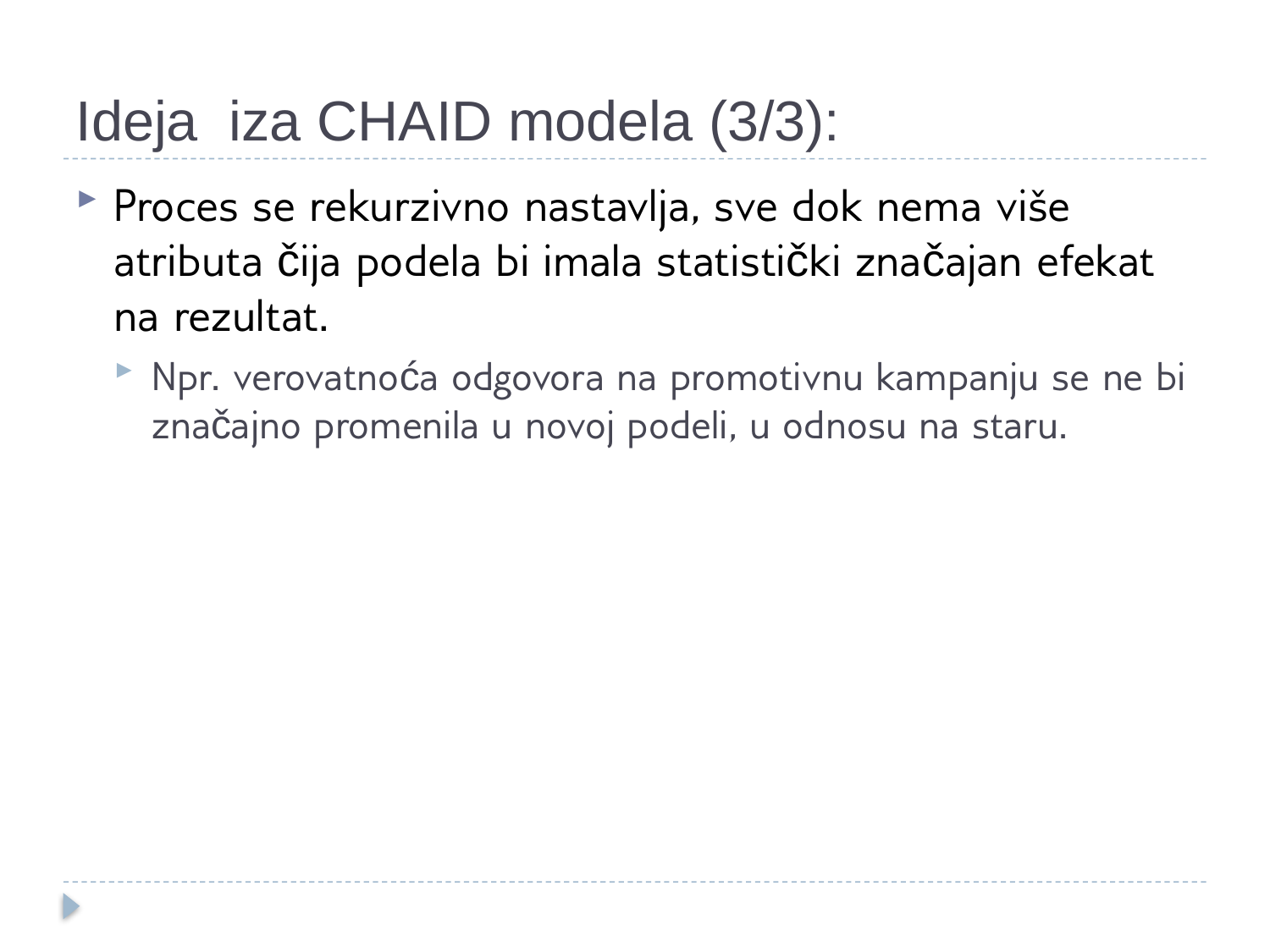

# Ideja  iza CHAID modela (3/3):
Proces se rekurzivno nastavlja, sve dok nema više atributa čija podela bi imala statistički značajan efekat na rezultat.
Npr. verovatnoća odgovora na promotivnu kampanju se ne bi značajno promenila u novoj podeli, u odnosu na staru.